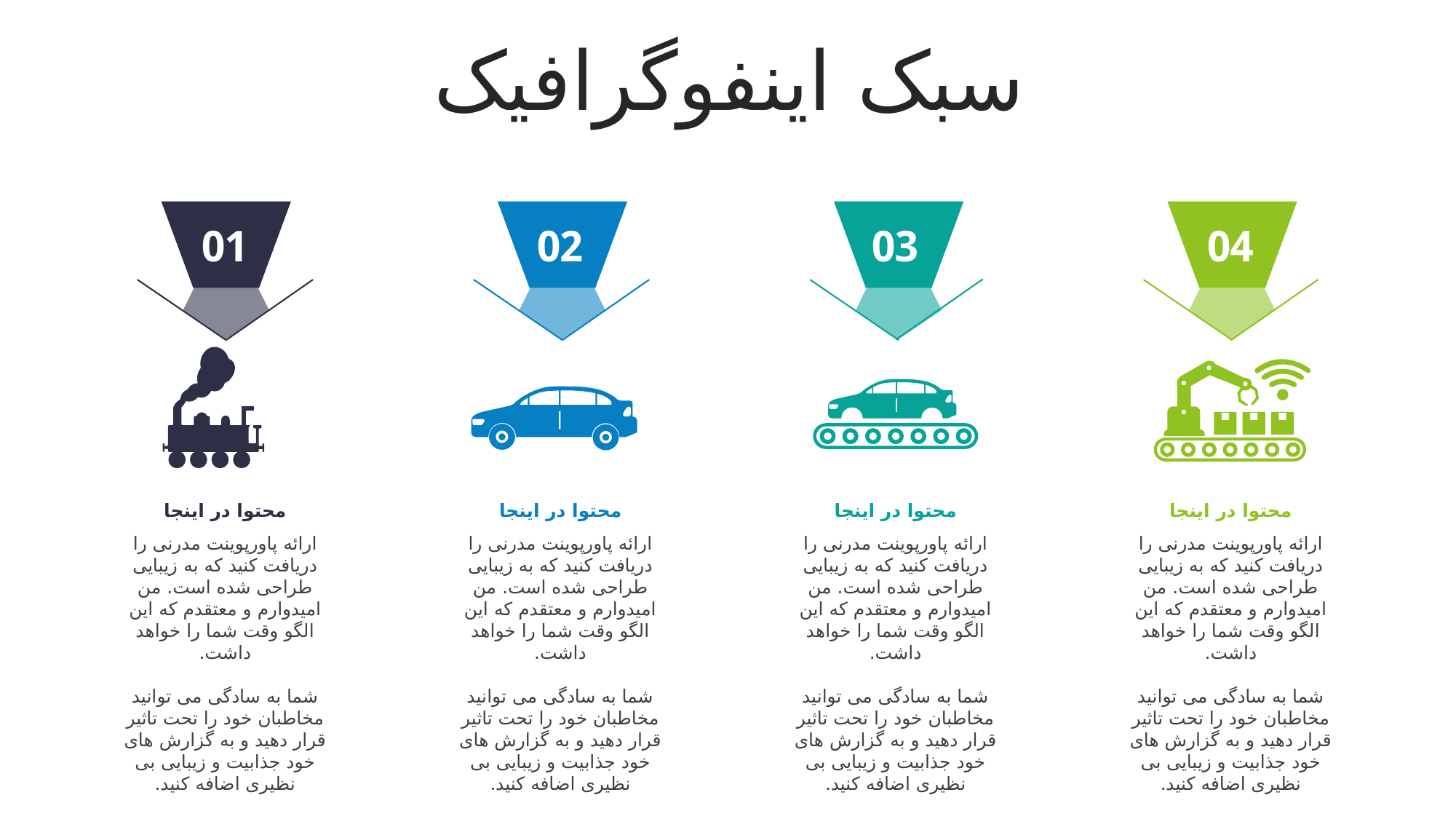

سبک اینفوگرافیک

01
02
03
04

محتوا در اینجا
ارائه پاورپوینت مدرنی را دریافت کنید که به زیبایی طراحی شده است. من امیدوارم و معتقدم که این الگو وقت شما را خواهد داشت.

شما به سادگی می توانید مخاطبان خود را تحت تاثیر قرار دهید و به گزارش های خود جذابیت و زیبایی بی نظیری اضافه کنید.
محتوا در اینجا
ارائه پاورپوینت مدرنی را دریافت کنید که به زیبایی طراحی شده است. من امیدوارم و معتقدم که این الگو وقت شما را خواهد داشت.

شما به سادگی می توانید مخاطبان خود را تحت تاثیر قرار دهید و به گزارش های خود جذابیت و زیبایی بی نظیری اضافه کنید.
محتوا در اینجا
ارائه پاورپوینت مدرنی را دریافت کنید که به زیبایی طراحی شده است. من امیدوارم و معتقدم که این الگو وقت شما را خواهد داشت.

شما به سادگی می توانید مخاطبان خود را تحت تاثیر قرار دهید و به گزارش های خود جذابیت و زیبایی بی نظیری اضافه کنید.
محتوا در اینجا
ارائه پاورپوینت مدرنی را دریافت کنید که به زیبایی طراحی شده است. من امیدوارم و معتقدم که این الگو وقت شما را خواهد داشت.

شما به سادگی می توانید مخاطبان خود را تحت تاثیر قرار دهید و به گزارش های خود جذابیت و زیبایی بی نظیری اضافه کنید.